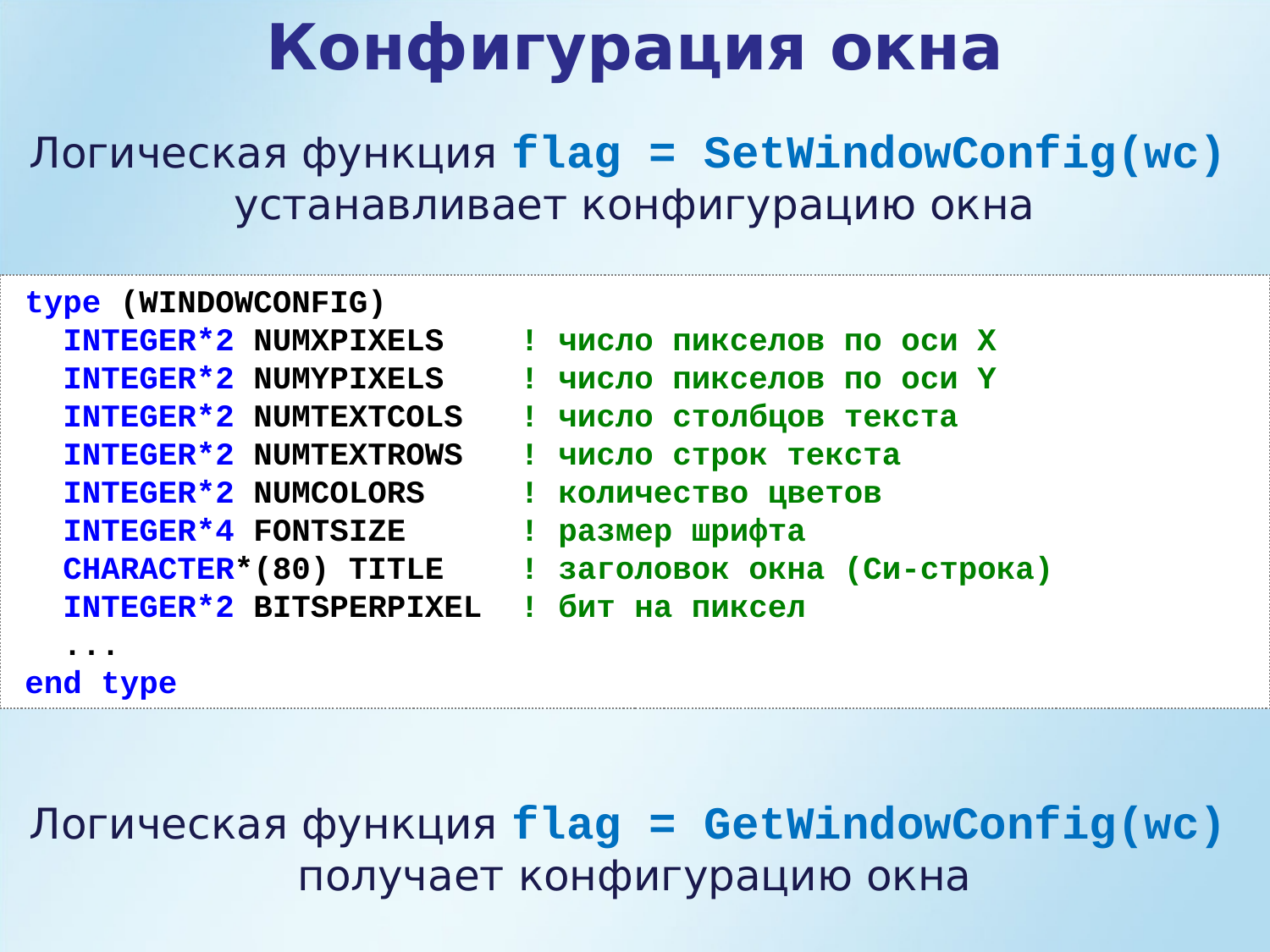

Конфигурация окна
Логическая функция flag = SetWindowConfig(wc)
устанавливает конфигурацию окна
type (WINDOWCONFIG)
  INTEGER*2 NUMXPIXELS    ! число пикселов по оси X
  INTEGER*2 NUMYPIXELS    ! число пикселов по оси Y
  INTEGER*2 NUMTEXTCOLS   ! число столбцов текста
  INTEGER*2 NUMTEXTROWS   ! число строк текста
  INTEGER*2 NUMCOLORS     ! количество цветов
  INTEGER*4 FONTSIZE      ! размер шрифта
  CHARACTER*(80) TITLE    ! заголовок окна (Си-строка)
  INTEGER*2 BITSPERPIXEL  ! бит на пиксел
  ...
end type
Логическая функция flag = GetWindowConfig(wc)
получает конфигурацию окна